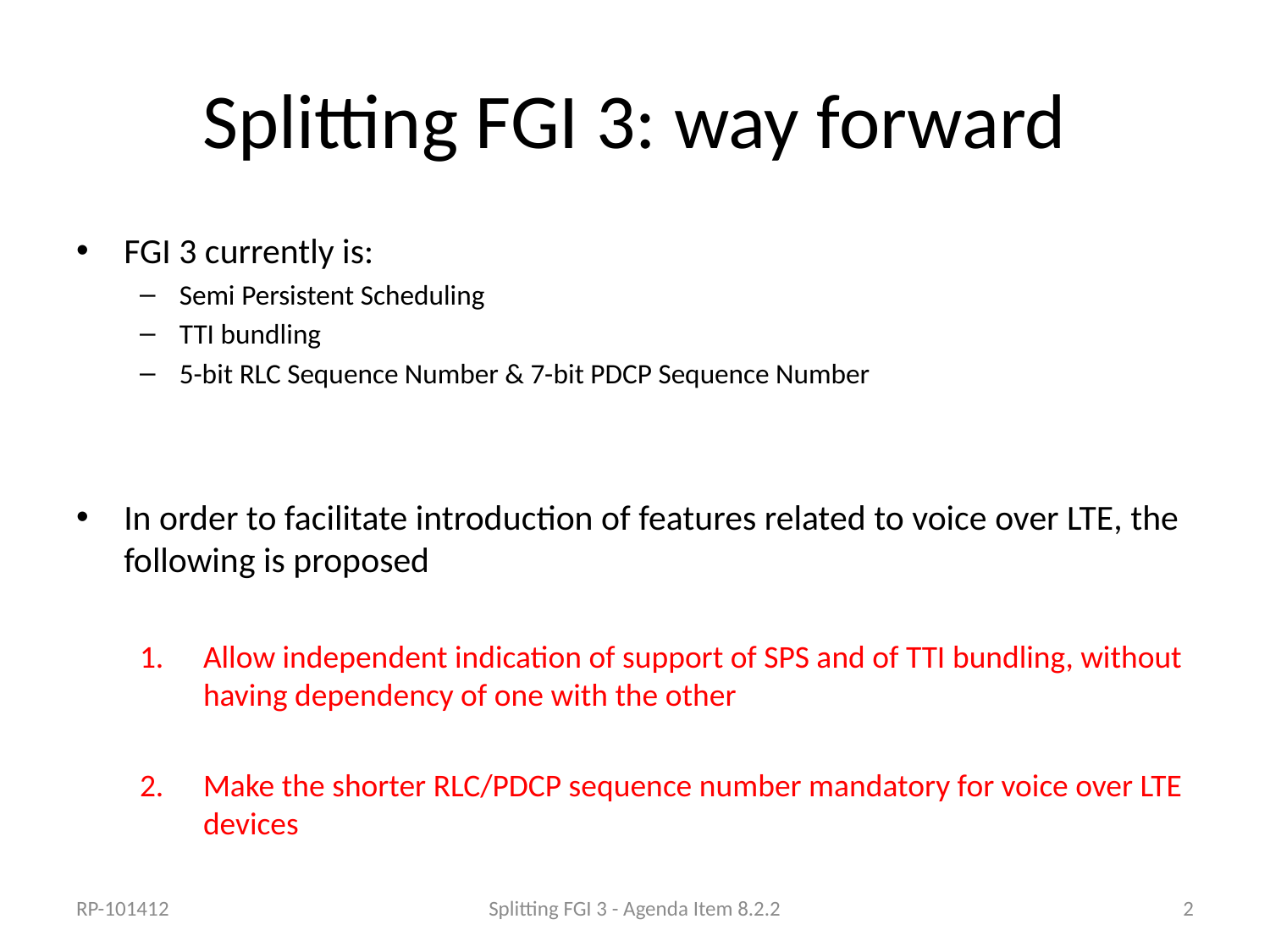

# Splitting FGI 3: way forward
FGI 3 currently is:
Semi Persistent Scheduling
TTI bundling
5-bit RLC Sequence Number & 7-bit PDCP Sequence Number

In order to facilitate introduction of features related to voice over LTE, the following is proposed

Allow independent indication of support of SPS and of TTI bundling, without having dependency of one with the other

Make the shorter RLC/PDCP sequence number mandatory for voice over LTE devices

RP-101412
Splitting FGI 3 - Agenda Item 8.2.2
2